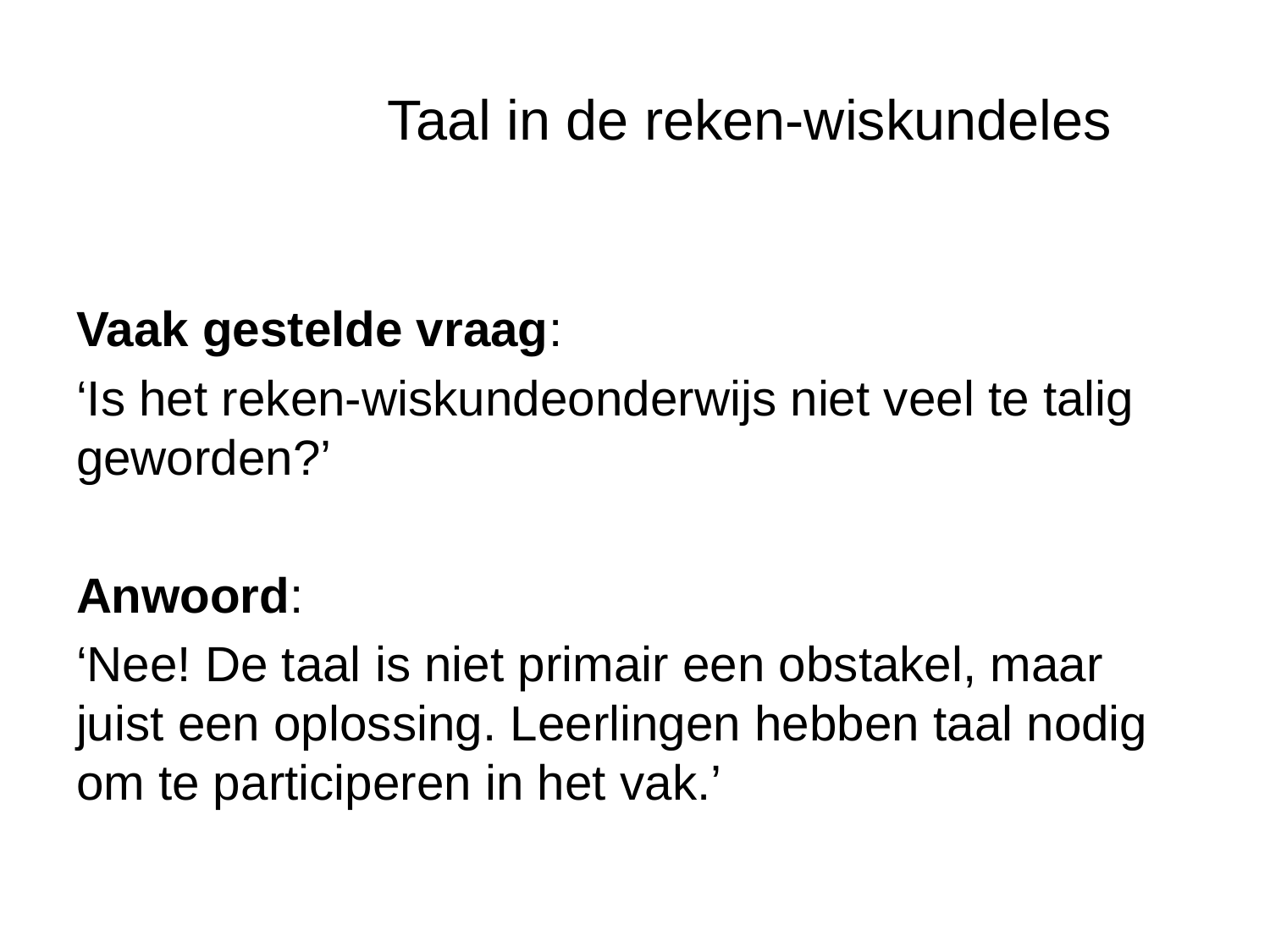

# Taal in de reken-wiskundeles

Vaak gestelde vraag:
‘Is het reken-wiskundeonderwijs niet veel te talig geworden?’

Anwoord:
‘Nee! De taal is niet primair een obstakel, maar juist een oplossing. Leerlingen hebben taal nodig om te participeren in het vak.’